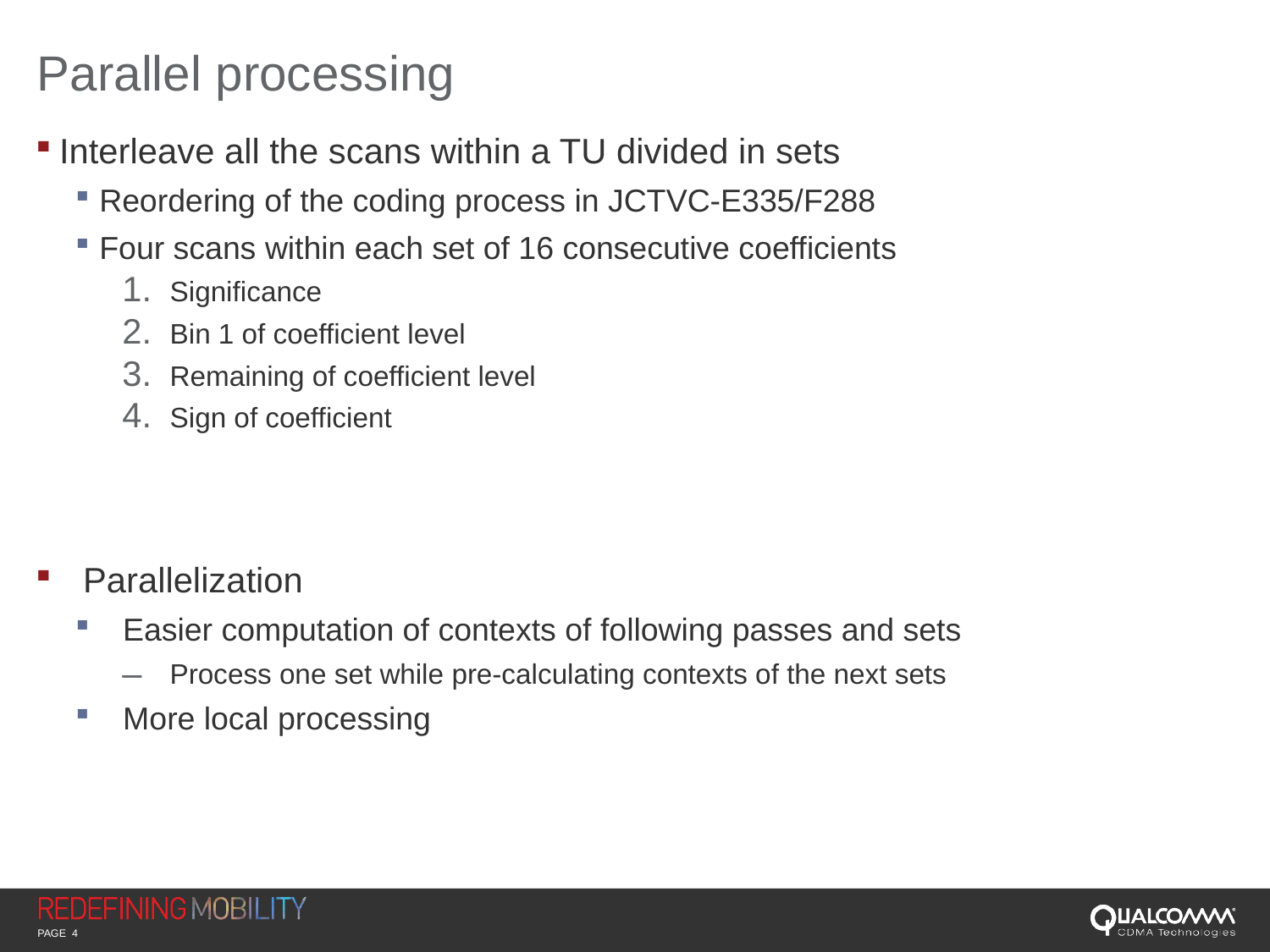

# Parallel processing
Interleave all the scans within a TU divided in sets
Reordering of the coding process in JCTVC-E335/F288
Four scans within each set of 16 consecutive coefficients
Significance
Bin 1 of coefficient level
Remaining of coefficient level
Sign of coefficient

Parallelization
Easier computation of contexts of following passes and sets
Process one set while pre-calculating contexts of the next sets
More local processing